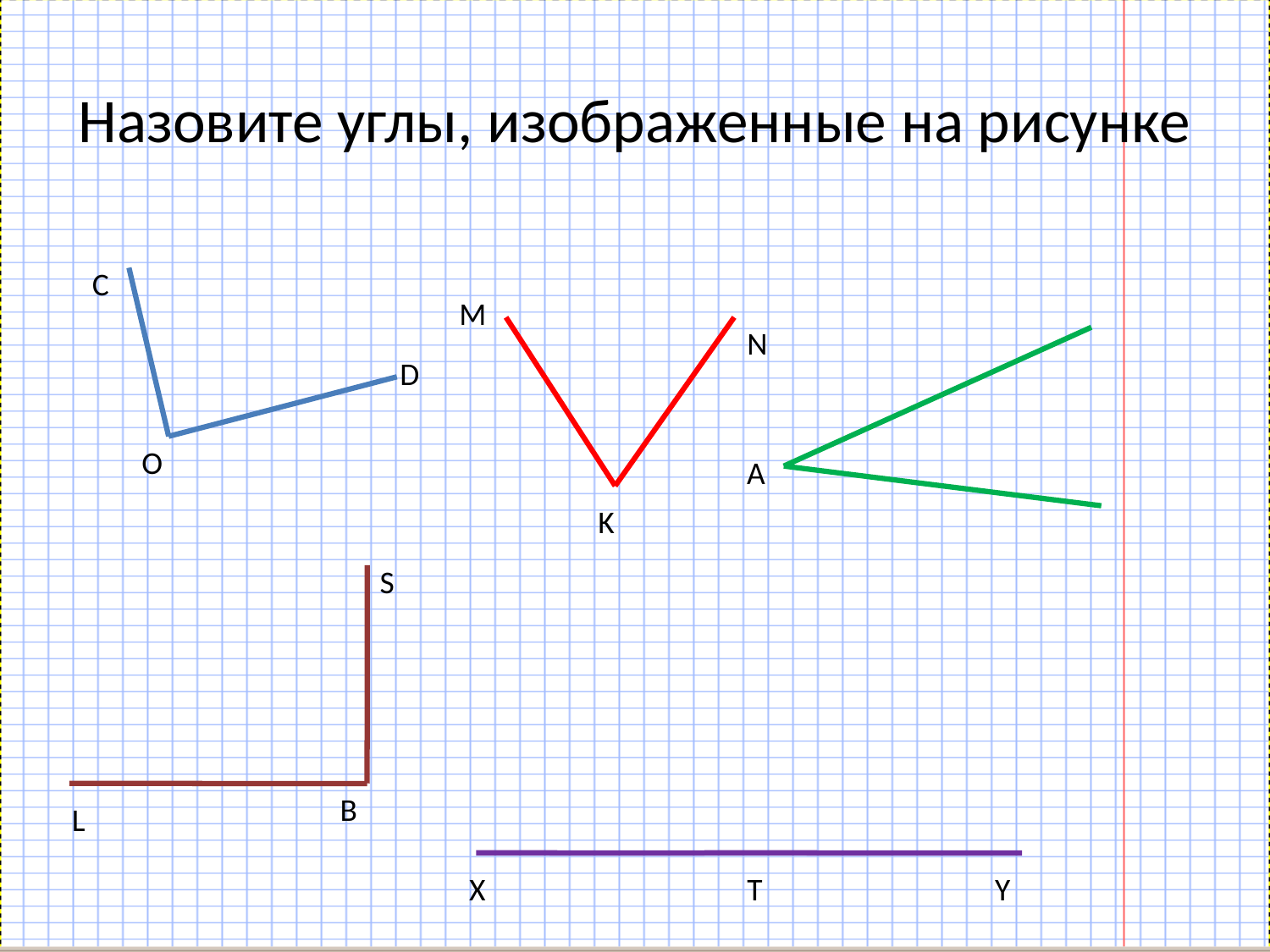

# Назовите углы, изображенные на рисунке
C
M
N
D
O
A
K
S
B
L
X
T
Y